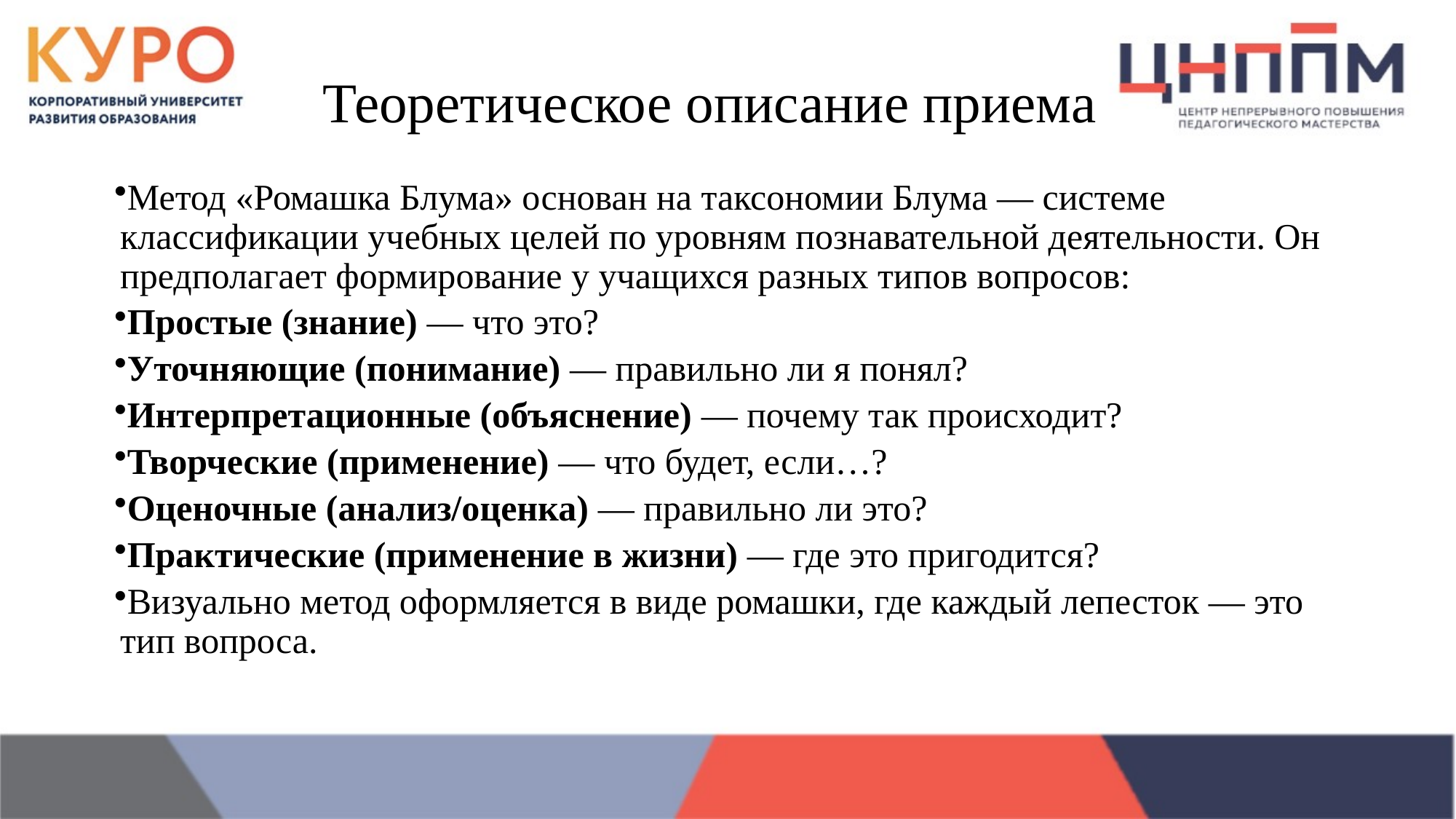

# Теоретическое описание приема
Метод «Ромашка Блума» основан на таксономии Блума — системе классификации учебных целей по уровням познавательной деятельности. Он предполагает формирование у учащихся разных типов вопросов:
Простые (знание) — что это?
Уточняющие (понимание) — правильно ли я понял?
Интерпретационные (объяснение) — почему так происходит?
Творческие (применение) — что будет, если…?
Оценочные (анализ/оценка) — правильно ли это?
Практические (применение в жизни) — где это пригодится?
Визуально метод оформляется в виде ромашки, где каждый лепесток — это тип вопроса.